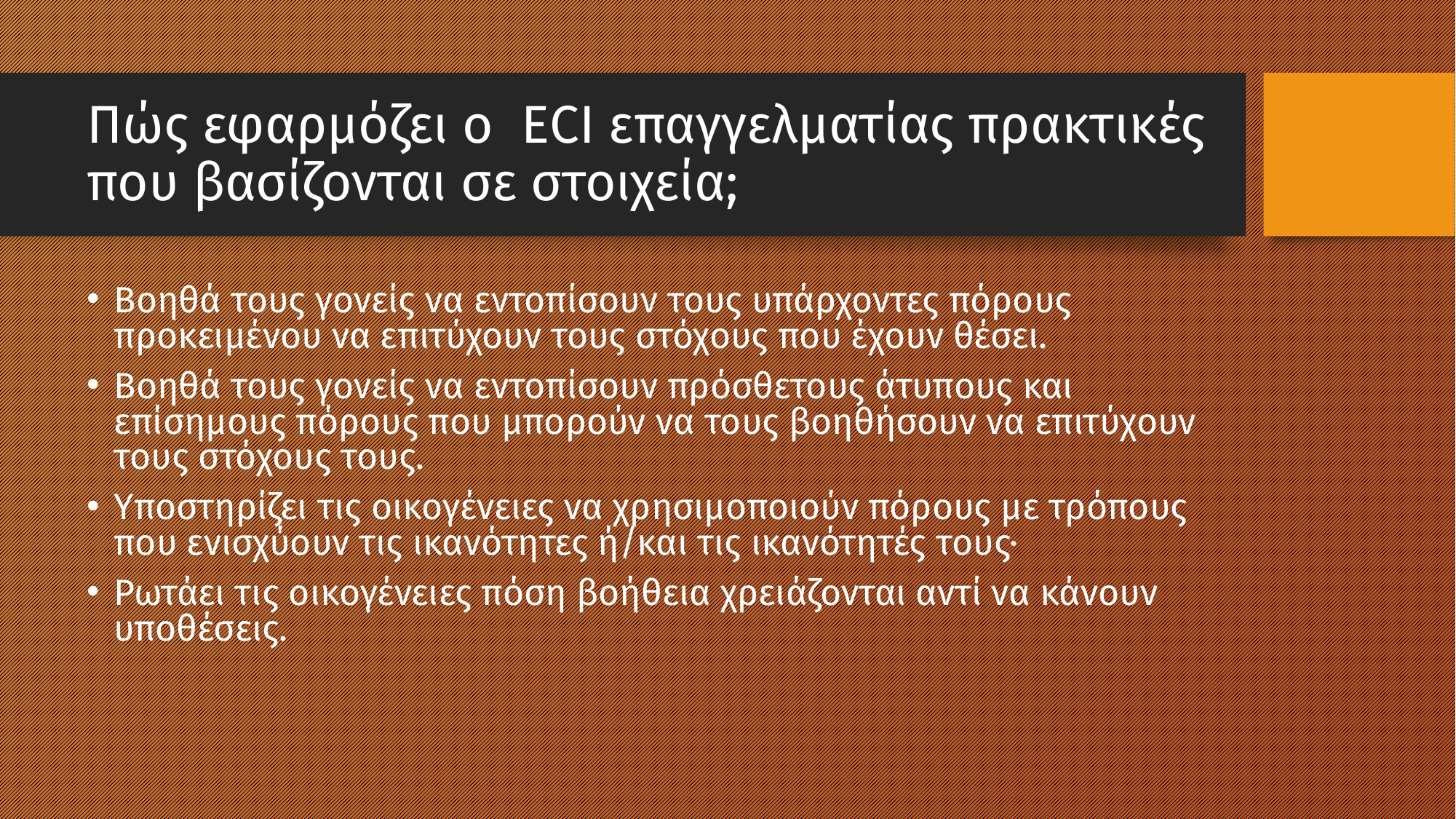

# Πώς εφαρμόζει ο  ECI επαγγελματίας πρακτικές που βασίζονται σε στοιχεία;
Βοηθά τους γονείς να εντοπίσουν τους υπάρχοντες πόρους προκειμένου να επιτύχουν τους στόχους που έχουν θέσει.
Βοηθά τους γονείς να εντοπίσουν πρόσθετους άτυπους και επίσημους πόρους που μπορούν να τους βοηθήσουν να επιτύχουν τους στόχους τους.
Υποστηρίζει τις οικογένειες να χρησιμοποιούν πόρους με τρόπους που ενισχύουν τις ικανότητες ή/και τις ικανότητές τους·
Ρωτάει τις οικογένειες πόση βοήθεια χρειάζονται αντί να κάνουν υποθέσεις.